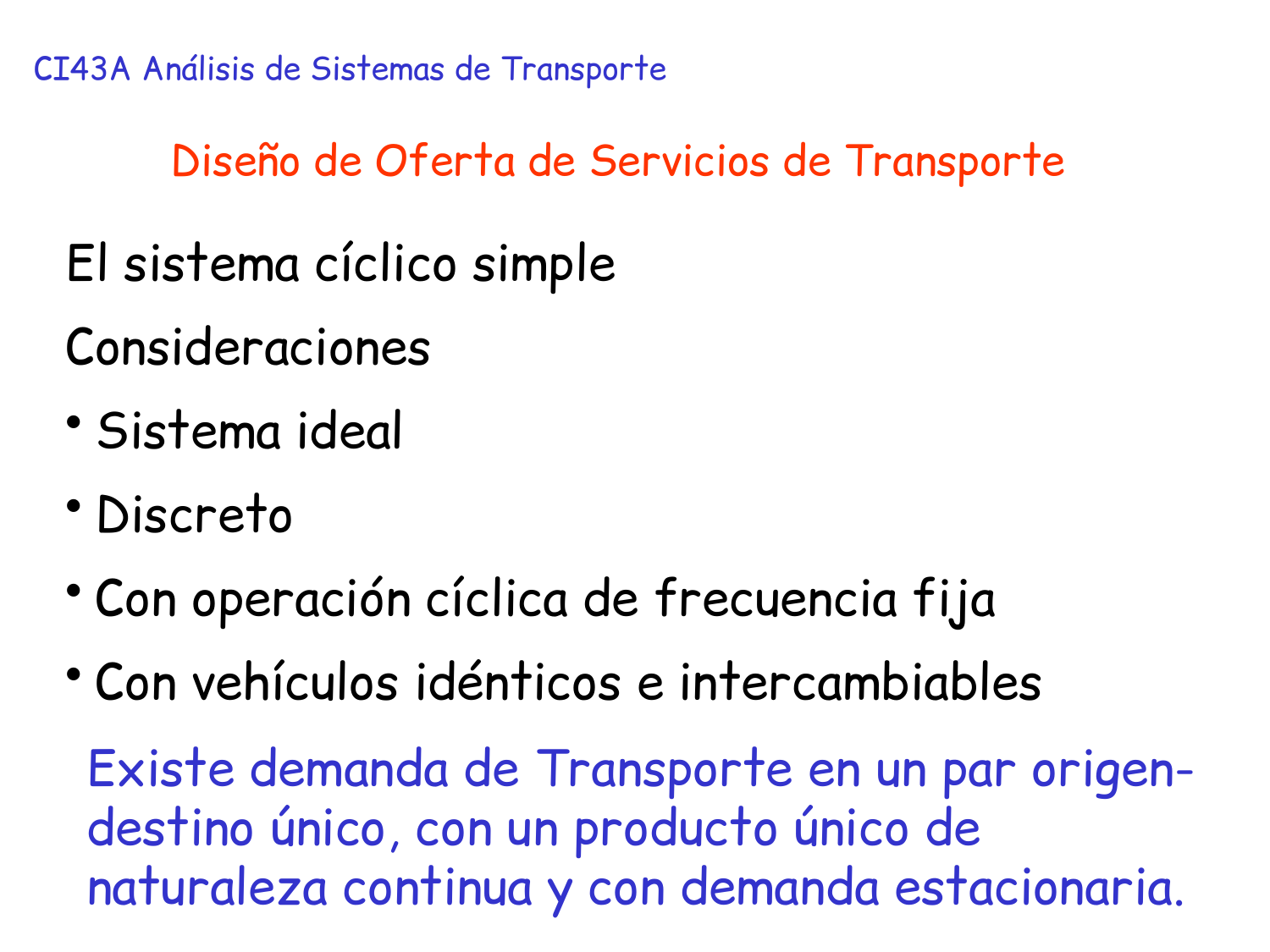

CI43A Análisis de Sistemas de Transporte
Diseño de Oferta de Servicios de Transporte
El sistema cíclico simple
Consideraciones
Sistema ideal
Discreto
Con operación cíclica de frecuencia fija
Con vehículos idénticos e intercambiables
Existe demanda de Transporte en un par origen-destino único, con un producto único de naturaleza continua y con demanda estacionaria.